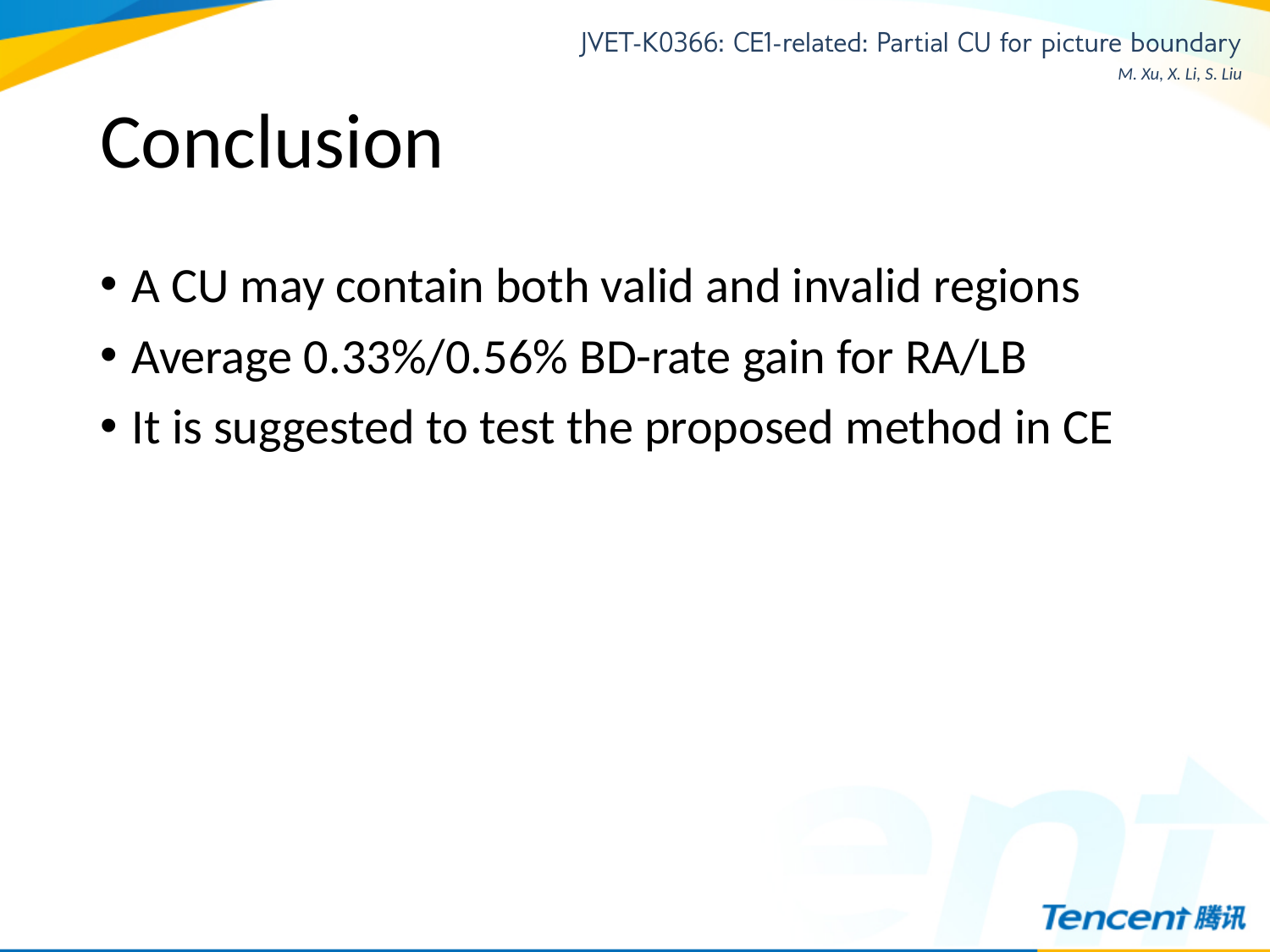

# Conclusion
A CU may contain both valid and invalid regions
Average 0.33%/0.56% BD-rate gain for RA/LB
It is suggested to test the proposed method in CE